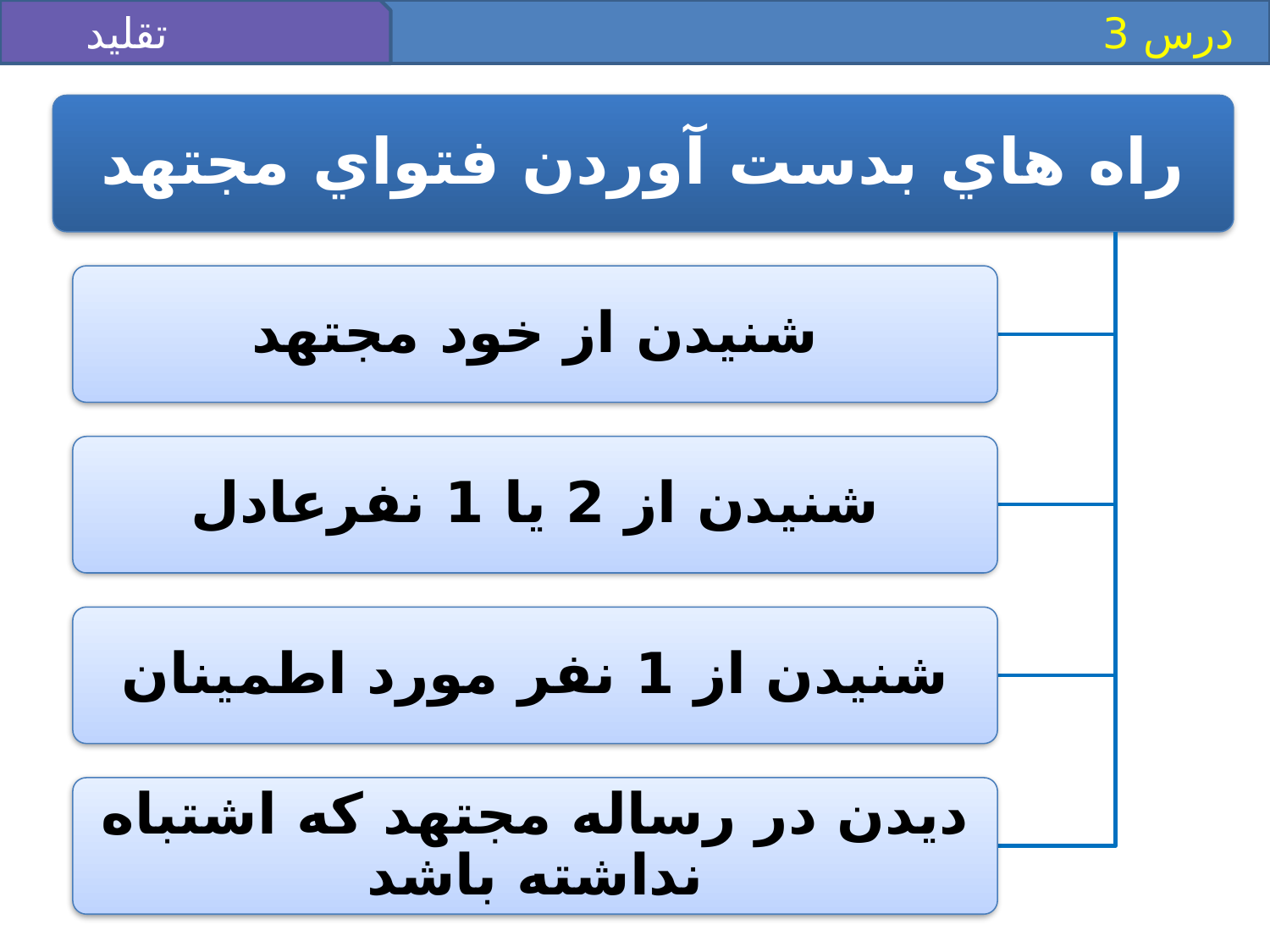

تقليد
 درس 3
راه هاي بدست آوردن فتواي مجتهد

شنيدن از خود مجتهد

شنيدن از 2 يا 1 نفرعادل

شنيدن از 1 نفر مورد اطمينان

ديدن در رساله مجتهد که اشتباه نداشته باشد